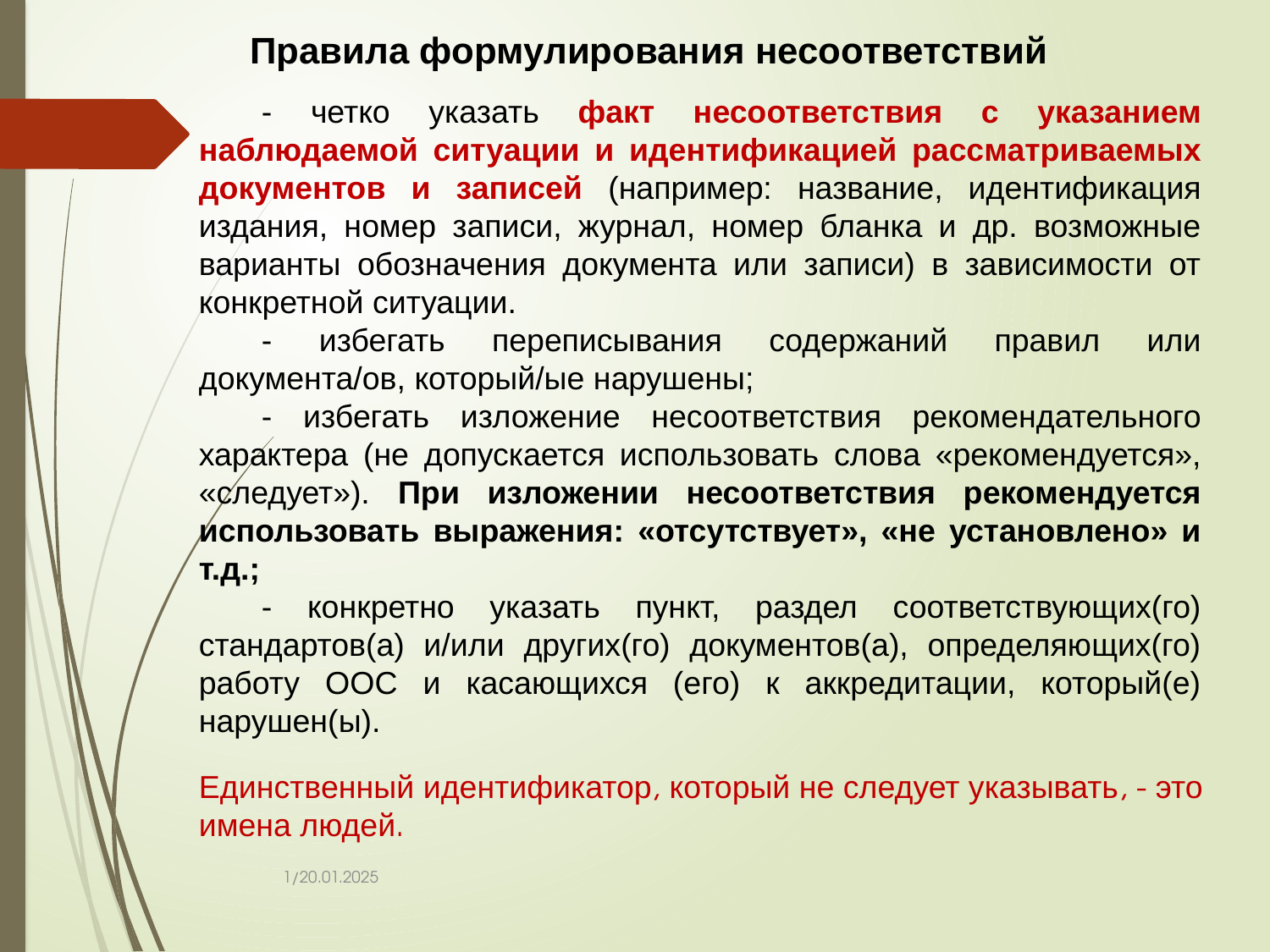

Правила формулирования несоответствий
- четко указать факт несоответствия с указанием наблюдаемой ситуации и идентификацией рассматриваемых документов и записей (например: название, идентификация издания, номер записи, журнал, номер бланка и др. возможные варианты обозначения документа или записи) в зависимости от конкретной ситуации.
- избегать переписывания содержаний правил или документа/ов, который/ые нарушены;
- избегать изложение несоответствия рекомендательного характера (не допускается использовать слова «рекомендуется», «следует»). При изложении несоответствия рекомендуется использовать выражения: «отсутствует», «не установлено» и т.д.;
- конкретно указать пункт, раздел соответствующих(го) стандартов(а) и/или других(го) документов(а), определяющих(го) работу ООС и касающихся (его) к аккредитации, который(е) нарушен(ы).
Единственный идентификатор, который не следует указывать, - это имена людей.
1/20.01.2025